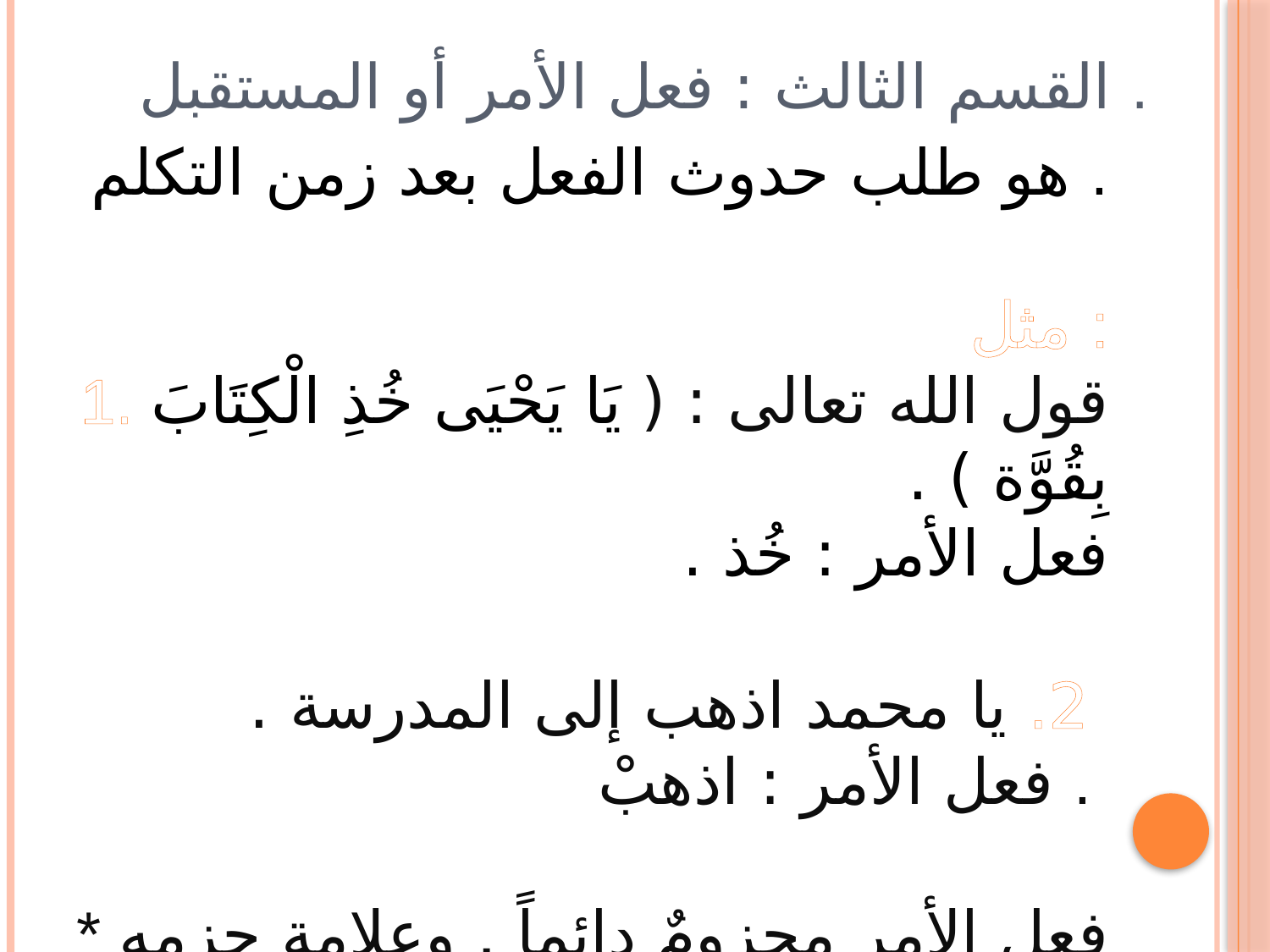

# القسم الثالث : فعل الأمر أو المستقبل .

هو طلب حدوث الفعل بعد زمن التكلم .

مثل :
1. قول الله تعالى : ( يَا يَحْيَى خُذِ الْكِتَابَ بِقُوَّة ) .
فعل الأمر : خُذ .
 2. يا محمد اذهب إلى المدرسة .
فعل الأمر : اذهبْ .

* فعل الأمر مجزومٌ دائماً , وعلامة جزمه السّكون إذا كان صحيح الآخر .